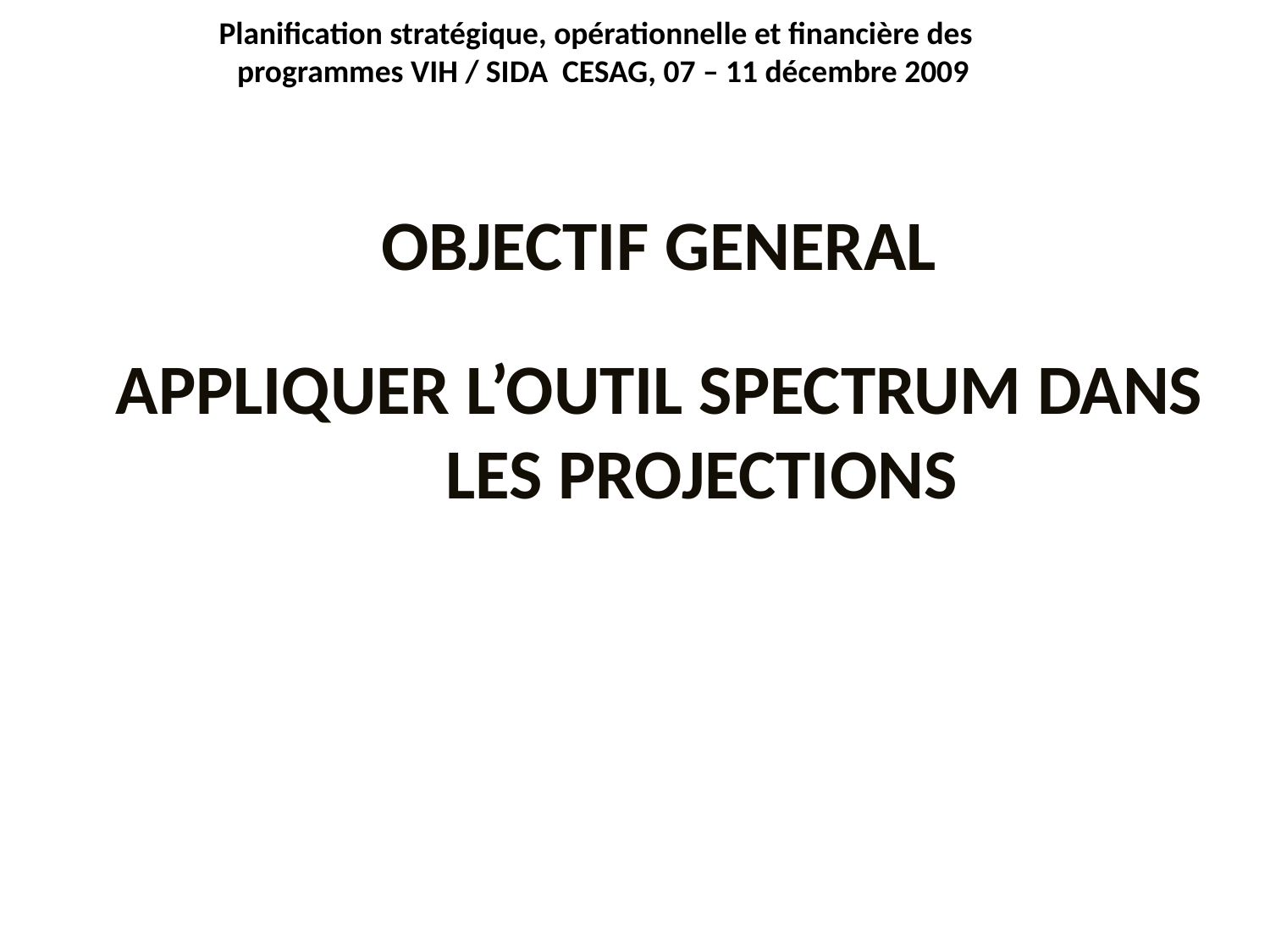

# Planification stratégique, opérationnelle et financière des programmes VIH / SIDA  CESAG, 07 – 11 décembre 2009

OBJECTIF GENERAL
APPLIQUER L’OUTIL SPECTRUM DANS LES PROJECTIONS